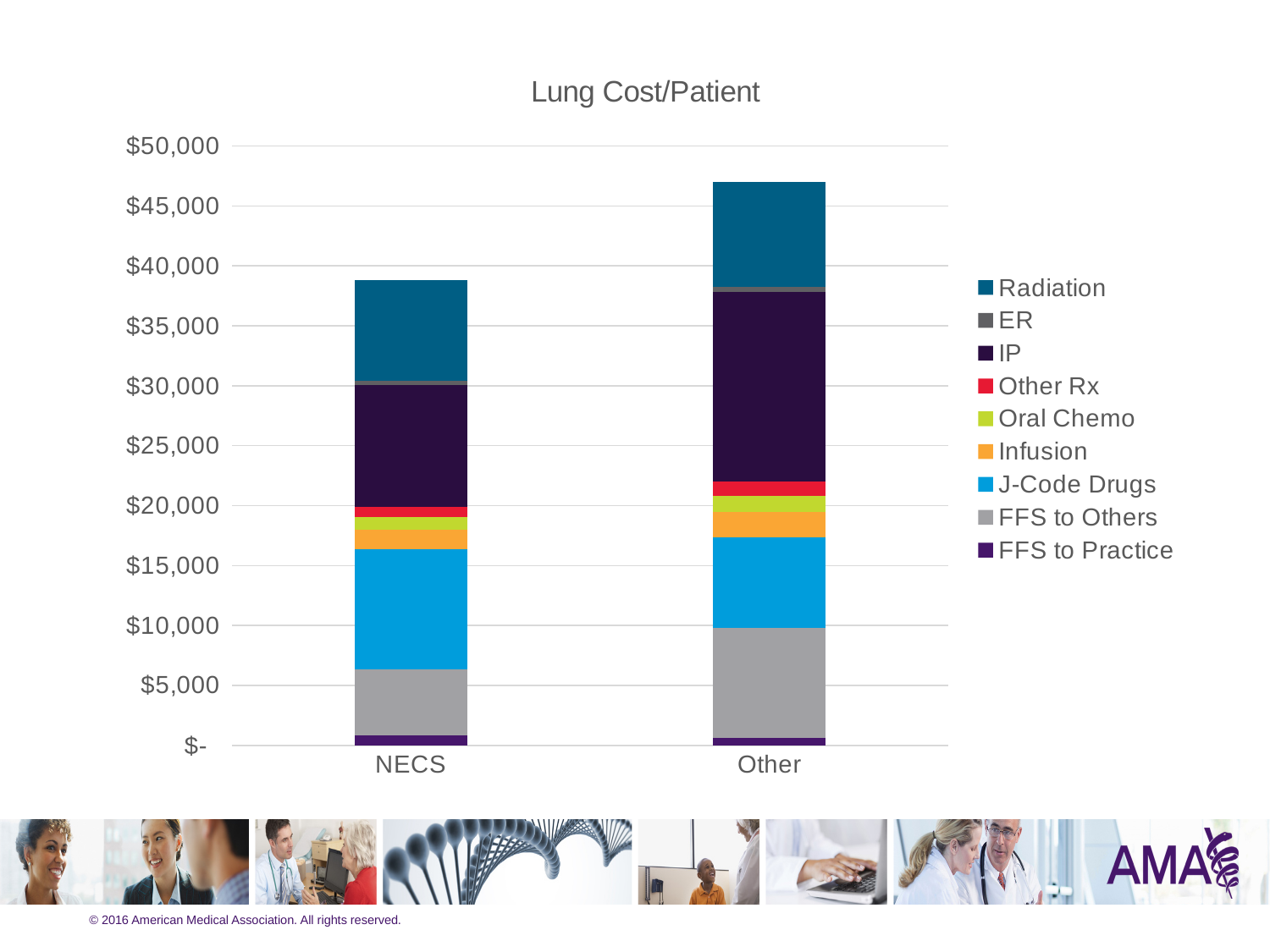

### Chart:

| Category | FFS to Practice | FFS to Others | J-Code Drugs | Infusion | Oral Chemo | Other Rx | IP | ER | Radiation |
|---|---|---|---|---|---|---|---|---|---|
| NECS | 839.2625641025624 | 5494.307094017094 | 10052.53247863248 | 1604.9652991453 | 1039.36076923077 | 845.3628205128191 | 10201.86675213676 | 368.5752136752137 | 8396.854957264943 |
| Other | 632.294807692308 | 9189.151602564101 | 7539.39935897436 | 2131.465 | 1308.513653846154 | 1190.91717948718 | 15850.51897435897 | 378.4946794871782 | 8751.604166666666 |